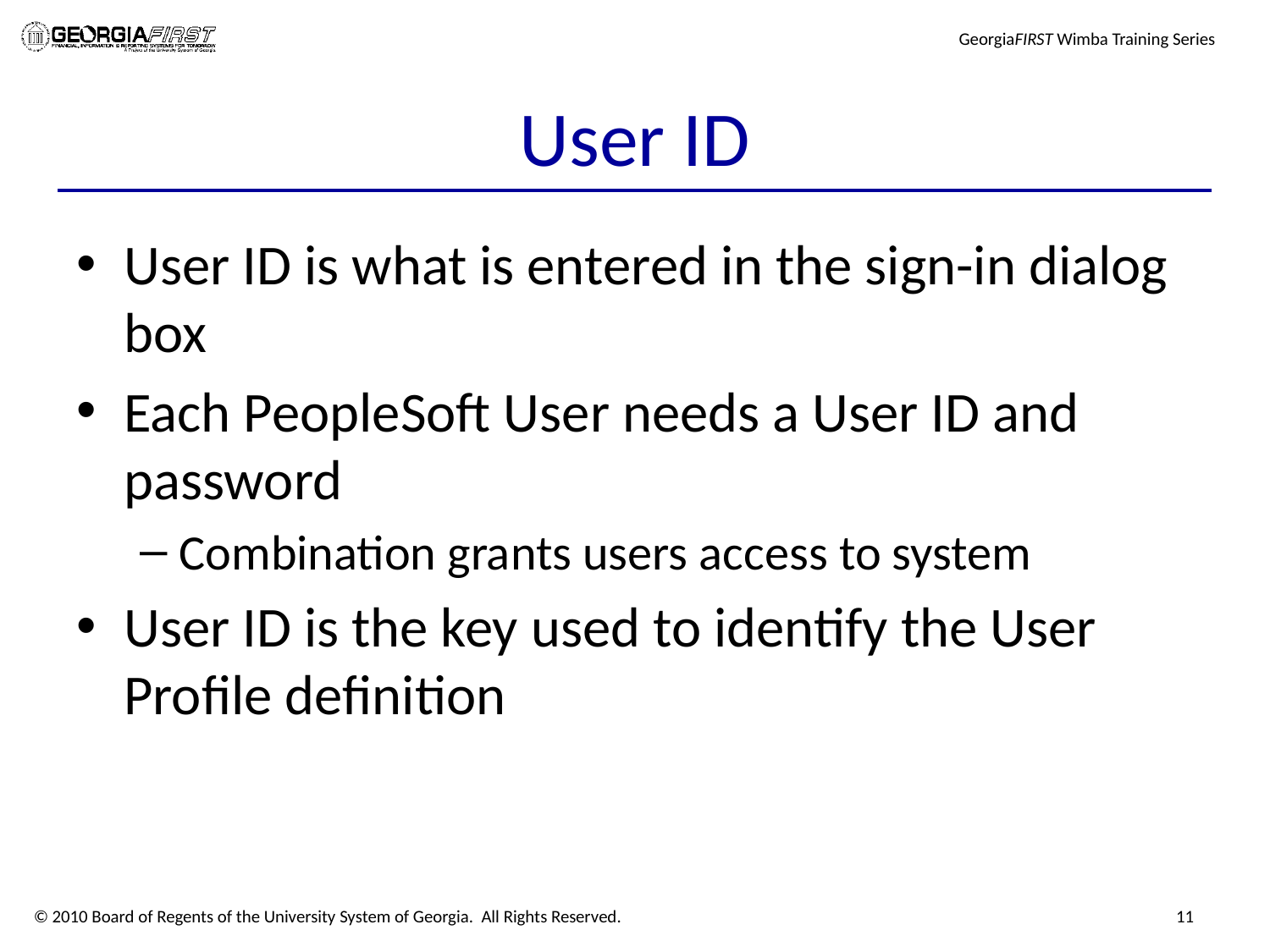

# User ID
User ID is what is entered in the sign-in dialog box
Each PeopleSoft User needs a User ID and password
Combination grants users access to system
User ID is the key used to identify the User Profile definition